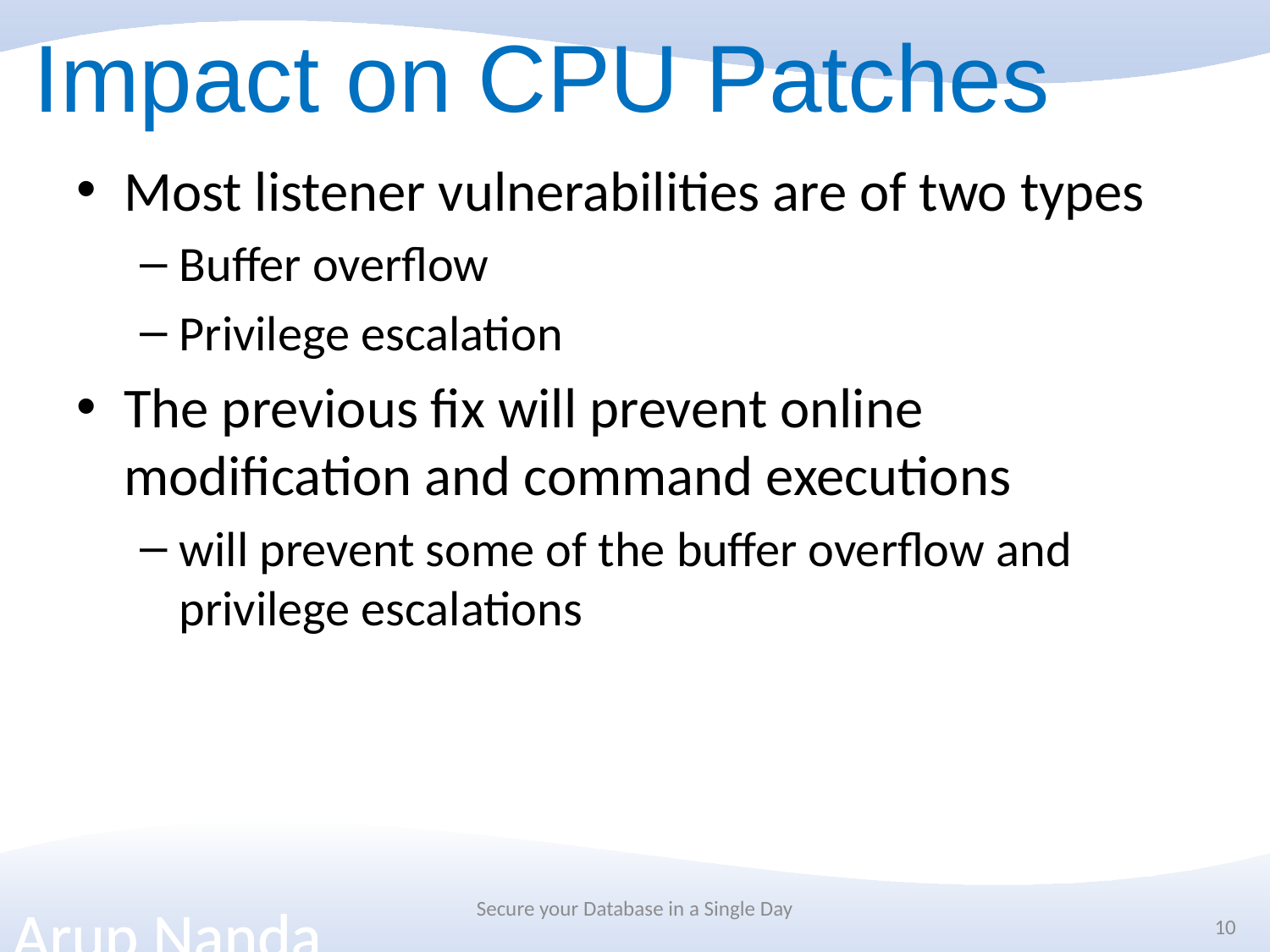

# Impact on CPU Patches
Most listener vulnerabilities are of two types
Buffer overflow
Privilege escalation
The previous fix will prevent online modification and command executions
will prevent some of the buffer overflow and privilege escalations
Secure your Database in a Single Day
10